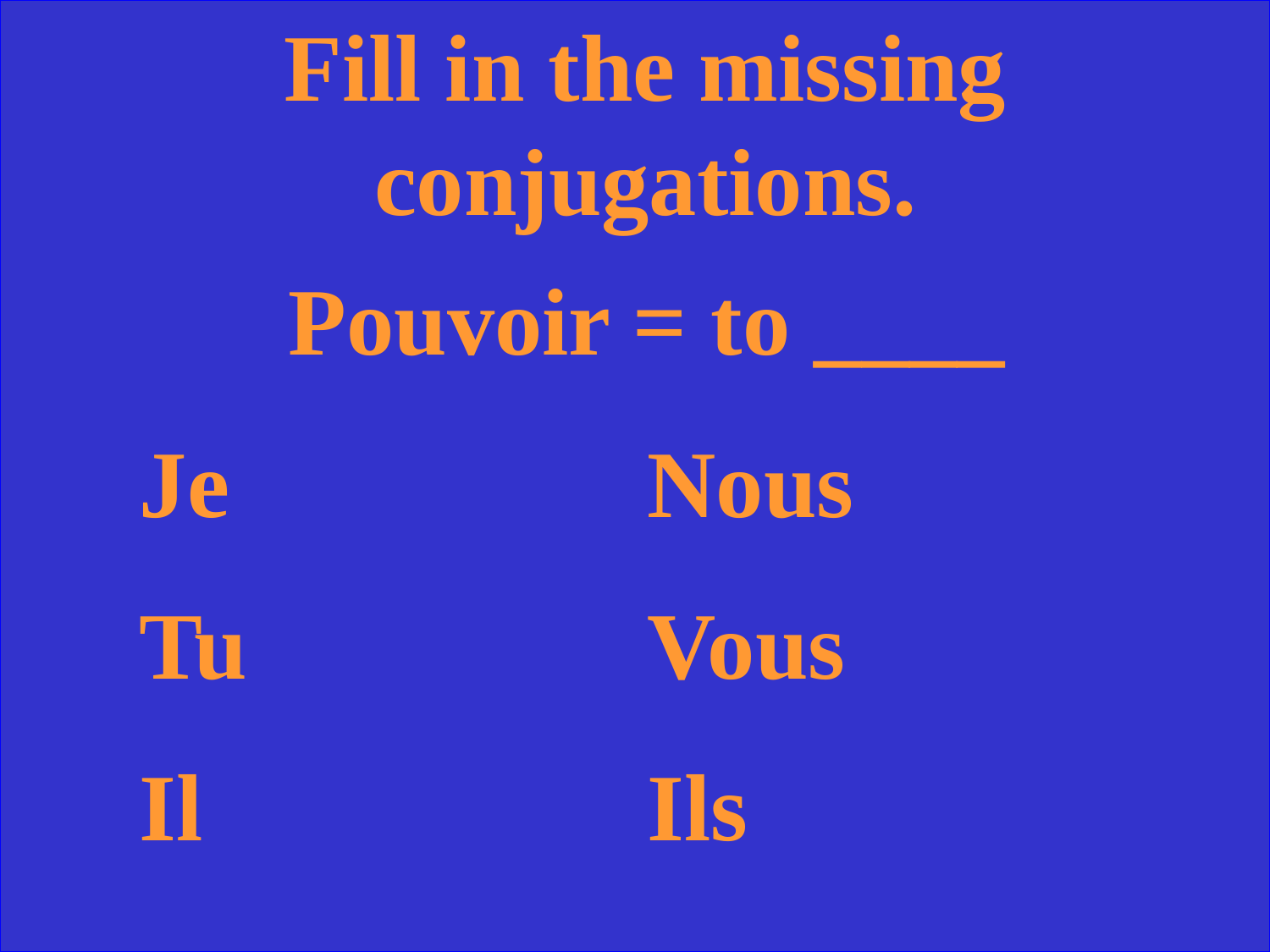

Fill in the missing conjugations.
 Pouvoir = to ____
Je 				Nous
Tu				Vous
Il				Ils